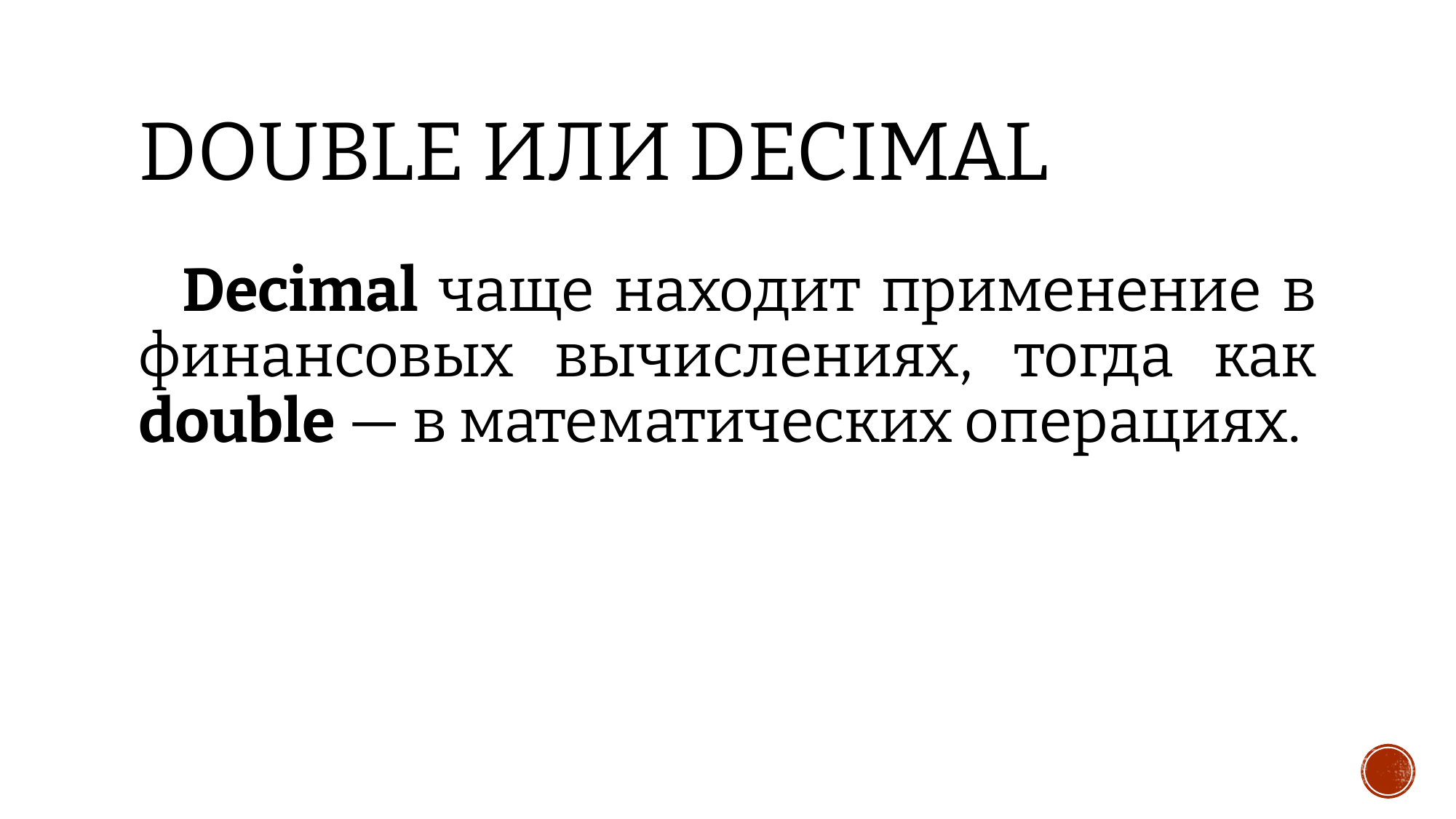

# double или decimal
Decimal чаще находит применение в финансовых вычислениях, тогда как double — в математических операциях.